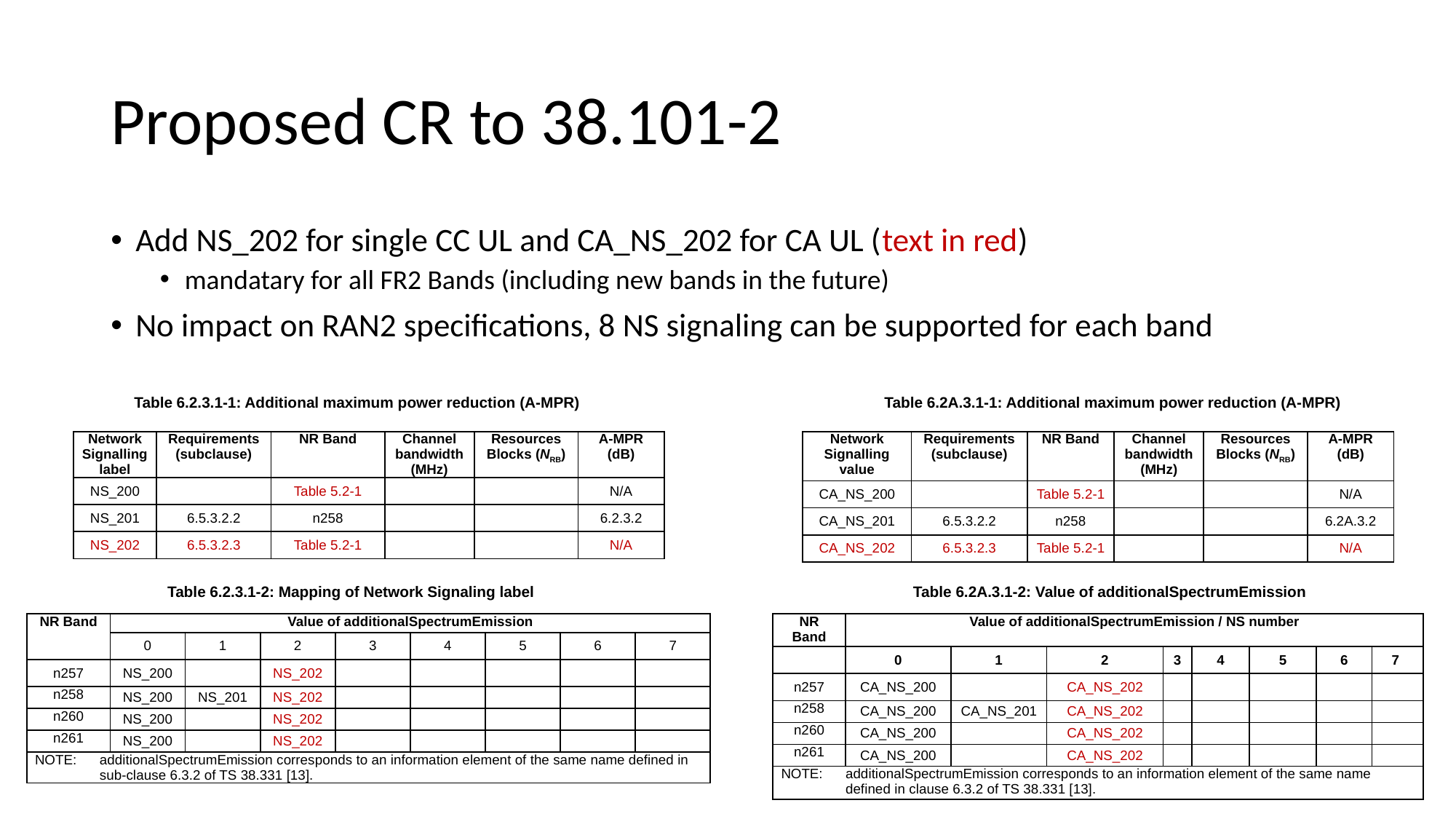

# Proposed CR to 38.101-2
Add NS_202 for single CC UL and CA_NS_202 for CA UL (text in red)
mandatary for all FR2 Bands (including new bands in the future)
No impact on RAN2 specifications, 8 NS signaling can be supported for each band

Table 6.2.3.1-1: Additional maximum power reduction (A-MPR)
Table 6.2A.3.1-1: Additional maximum power reduction (A-MPR)
| Network Signalling value | Requirements (subclause) | NR Band | Channel bandwidth (MHz) | Resources Blocks (NRB) | A-MPR (dB) |
| --- | --- | --- | --- | --- | --- |
| CA\_NS\_200 |  | Table 5.2-1 |  |  | N/A |
| CA\_NS\_201 | 6.5.3.2.2 | n258 |  |  | 6.2A.3.2 |
| CA\_NS\_202 | 6.5.3.2.3 | Table 5.2-1 |  |  | N/A |
| Network Signalling label | Requirements (subclause) | NR Band | Channel bandwidth (MHz) | Resources Blocks (NRB) | A-MPR (dB) |
| --- | --- | --- | --- | --- | --- |
| NS\_200 |  | Table 5.2-1 |  |  | N/A |
| NS\_201 | 6.5.3.2.2 | n258 |  |  | 6.2.3.2 |
| NS\_202 | 6.5.3.2.3 | Table 5.2-1 |  |  | N/A |
Table 6.2.3.1-2: Mapping of Network Signaling label
Table 6.2A.3.1-2: Value of additionalSpectrumEmission
| NR Band | Value of additionalSpectrumEmission |  |  |  |  |  |  |  |
| --- | --- | --- | --- | --- | --- | --- | --- | --- |
|  | 0 | 1 | 2 | 3 | 4 | 5 | 6 | 7 |
| n257 | NS\_200 |  | NS\_202 |  |  |  |  |  |
| n258 | NS\_200 | NS\_201 | NS\_202 |  |  |  |  |  |
| n260 | NS\_200 |  | NS\_202 |  |  |  |  |  |
| n261 | NS\_200 |  | NS\_202 |  |  |  |  |  |
| NOTE: additionalSpectrumEmission corresponds to an information element of the same name defined in sub-clause 6.3.2 of TS 38.331 [13]. |  |  |  |  |  |  |  |  |
| NR Band | Value of additionalSpectrumEmission / NS number |  |  |  |  |  |  |  |
| --- | --- | --- | --- | --- | --- | --- | --- | --- |
|  | 0 | 1 | 2 | 3 | 4 | 5 | 6 | 7 |
| n257 | CA\_NS\_200 |  | CA\_NS\_202 |  |  |  |  |  |
| n258 | CA\_NS\_200 | CA\_NS\_201 | CA\_NS\_202 |  |  |  |  |  |
| n260 | CA\_NS\_200 |  | CA\_NS\_202 |  |  |  |  |  |
| n261 | CA\_NS\_200 |  | CA\_NS\_202 |  |  |  |  |  |
| NOTE: additionalSpectrumEmission corresponds to an information element of the same name defined in clause 6.3.2 of TS 38.331 [13]. |  |  |  |  |  |  |  |  |